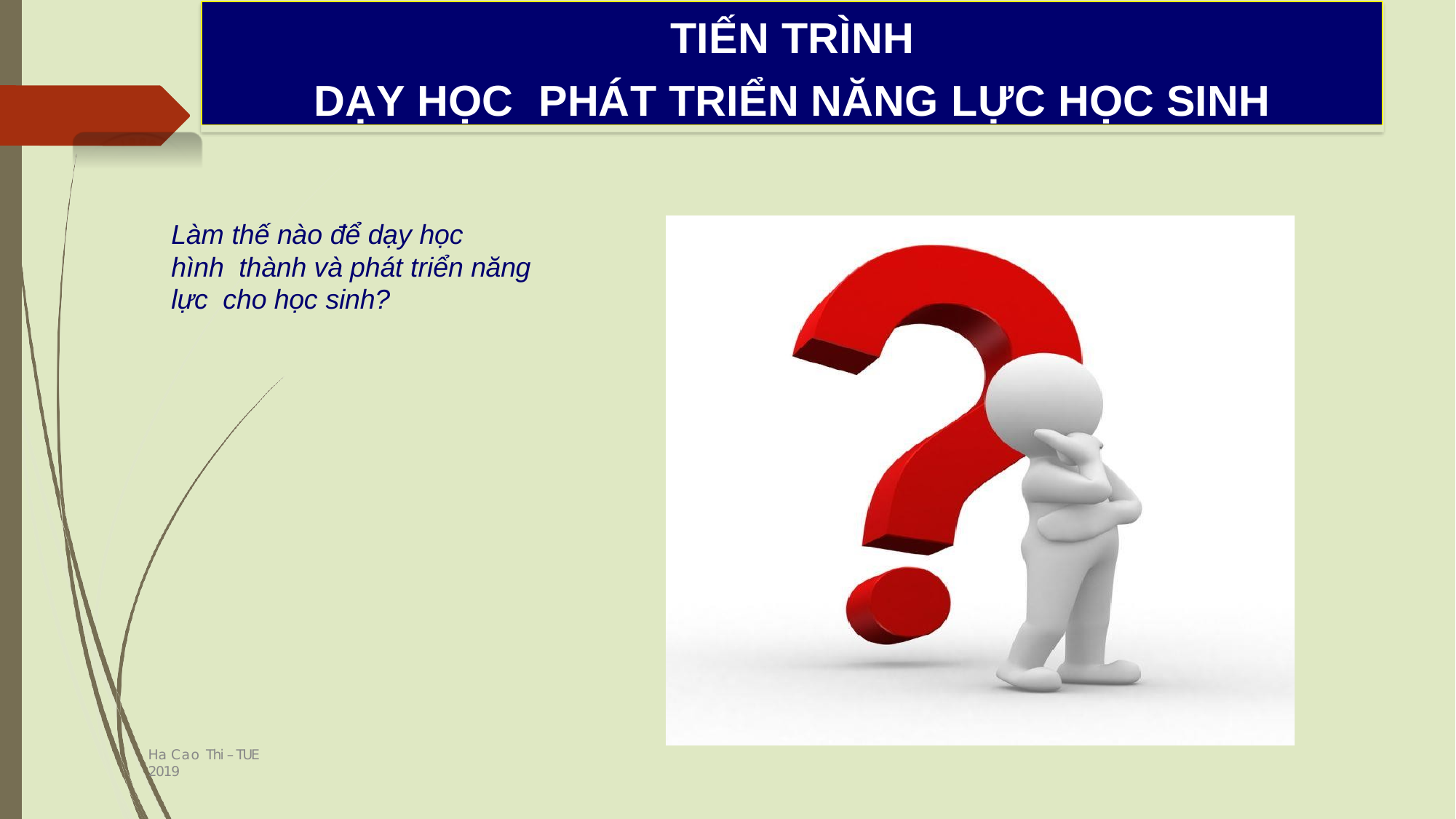

TIẾN TRÌNH
DẠY HỌC	PHÁT TRIỂN NĂNG LỰC HỌC SINH

Làm thế nào để dạy học	hình  thành và phát triển năng lực  cho học sinh?
Ha Cao Thi – TUE 2019